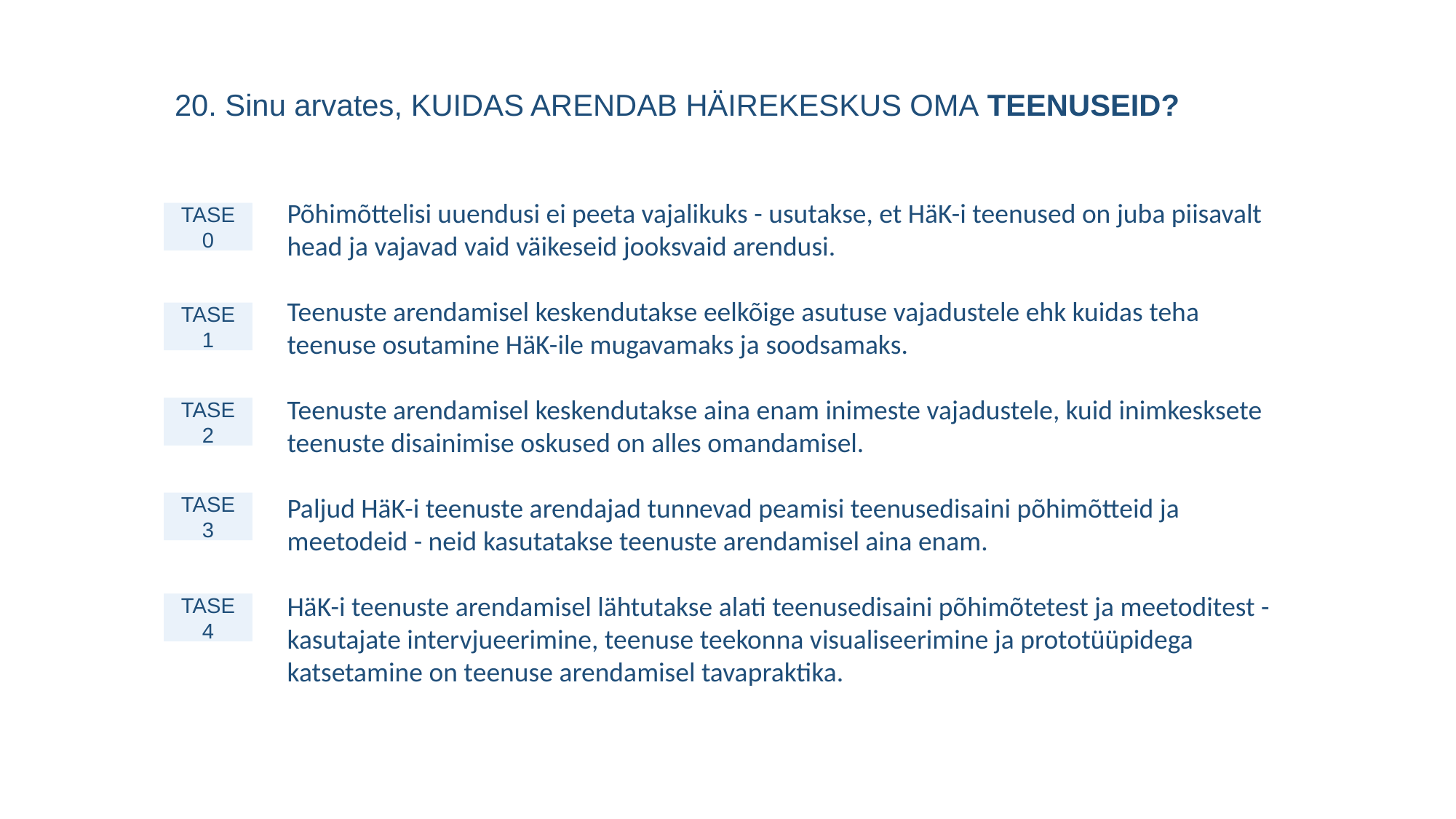

A
Põhimõttelisi uuendusi ei peeta vajalikuks - usutakse, et PPA teenused on juba piisavalt head ja vajavad vaid väikeseid jooksvaid arendusi.
B
Teenuste arendamisel keskendutakse eelkõige teenuse OSUTAJA vajadustele ehk kuidas teha teenuse osutamine PPA-le mugavamaks ja soodsamaks.

C
Teenuste arendamisel keskendutakse aina enam teenuse KASUTAJA vajadustele, kuid kasutajakesksete teenuste disainimise oskused on alles omandamisel.
D
Paljud teenuste omanikud ja arendajad tunnevad peamisi teenusedisaini põhimõtteid ja meetodeid - neid kasutatakse teenuste uuendamisel aina enam.
E
PPA teenuste arendamisel lähtutakse alati teenusedisaini põhimõtetest ja meetoditest - kasutajate intervjueerimine, teenuse teekonna visualiseerimine ja prototüüpide katsetamine on teenuse arendamisel tavapraktika.
20. Sinu arvates, KUIDAS ARENDAB HÄIREKESKUS OMA TEENUSEID?
Põhimõttelisi uuendusi ei peeta vajalikuks - usutakse, et HäK-i teenused on juba piisavalt head ja vajavad vaid väikeseid jooksvaid arendusi.

Teenuste arendamisel keskendutakse eelkõige asutuse vajadustele ehk kuidas teha teenuse osutamine HäK-ile mugavamaks ja soodsamaks.

Teenuste arendamisel keskendutakse aina enam inimeste vajadustele, kuid inimkesksete teenuste disainimise oskused on alles omandamisel.

Paljud HäK-i teenuste arendajad tunnevad peamisi teenusedisaini põhimõtteid ja meetodeid - neid kasutatakse teenuste arendamisel aina enam.

HäK-i teenuste arendamisel lähtutakse alati teenusedisaini põhimõtetest ja meetoditest - kasutajate intervjueerimine, teenuse teekonna visualiseerimine ja prototüüpidega katsetamine on teenuse arendamisel tavapraktika.
TASE 0
TASE 1
TASE 2
TASE 3
TASE 4